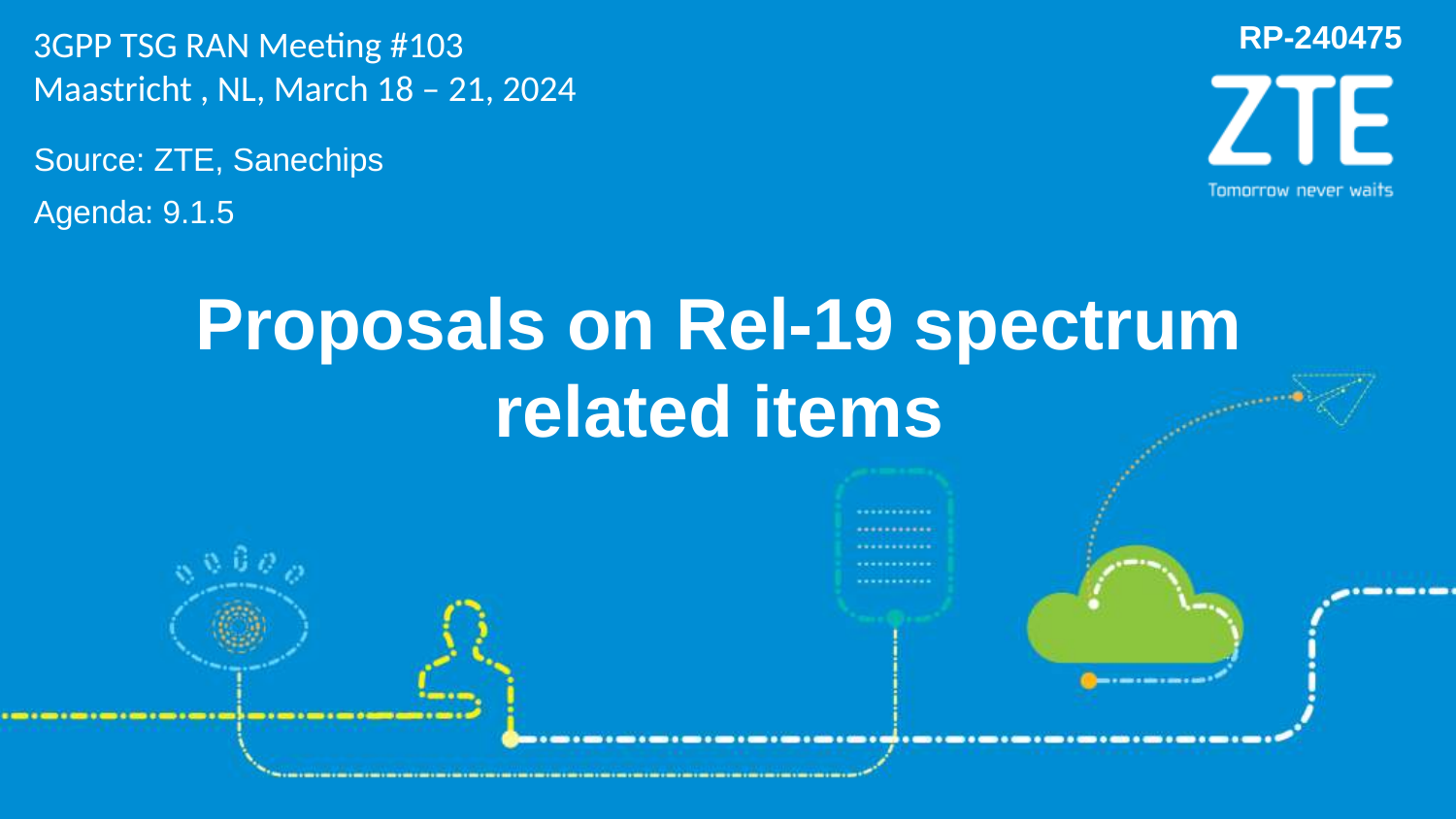

RP-240475
3GPP TSG RAN Meeting #103
Maastricht , NL, March 18 – 21, 2024
Source: ZTE, Sanechips
Agenda: 9.1.5

Proposals on Rel-19 spectrum related items